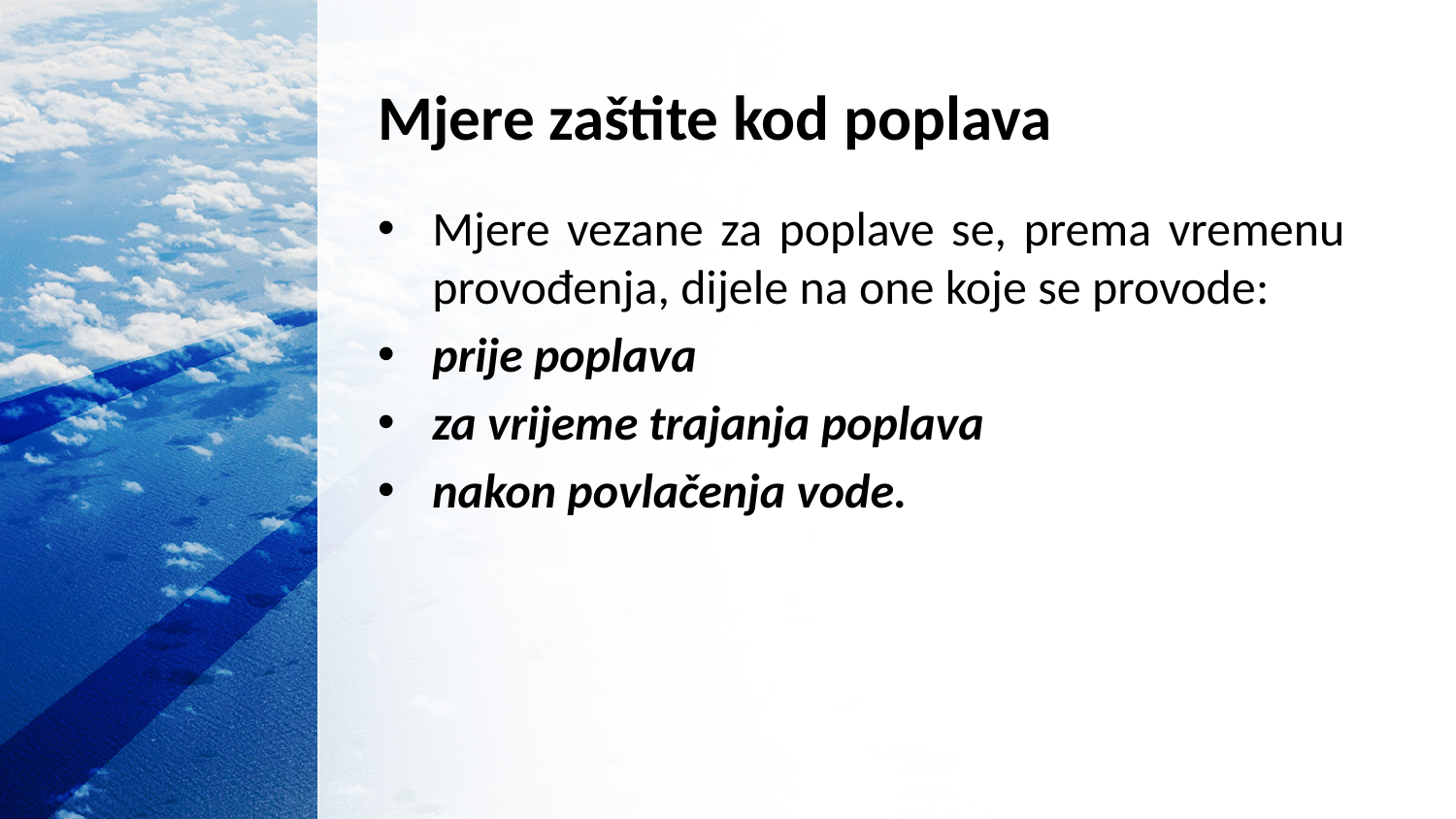

# Mjere zaštite kod poplava
Mjere vezane za poplave se, prema vremenu provođenja, dijele na one koje se provode:
prije poplava
za vrijeme trajanja poplava
nakon povlačenja vode.